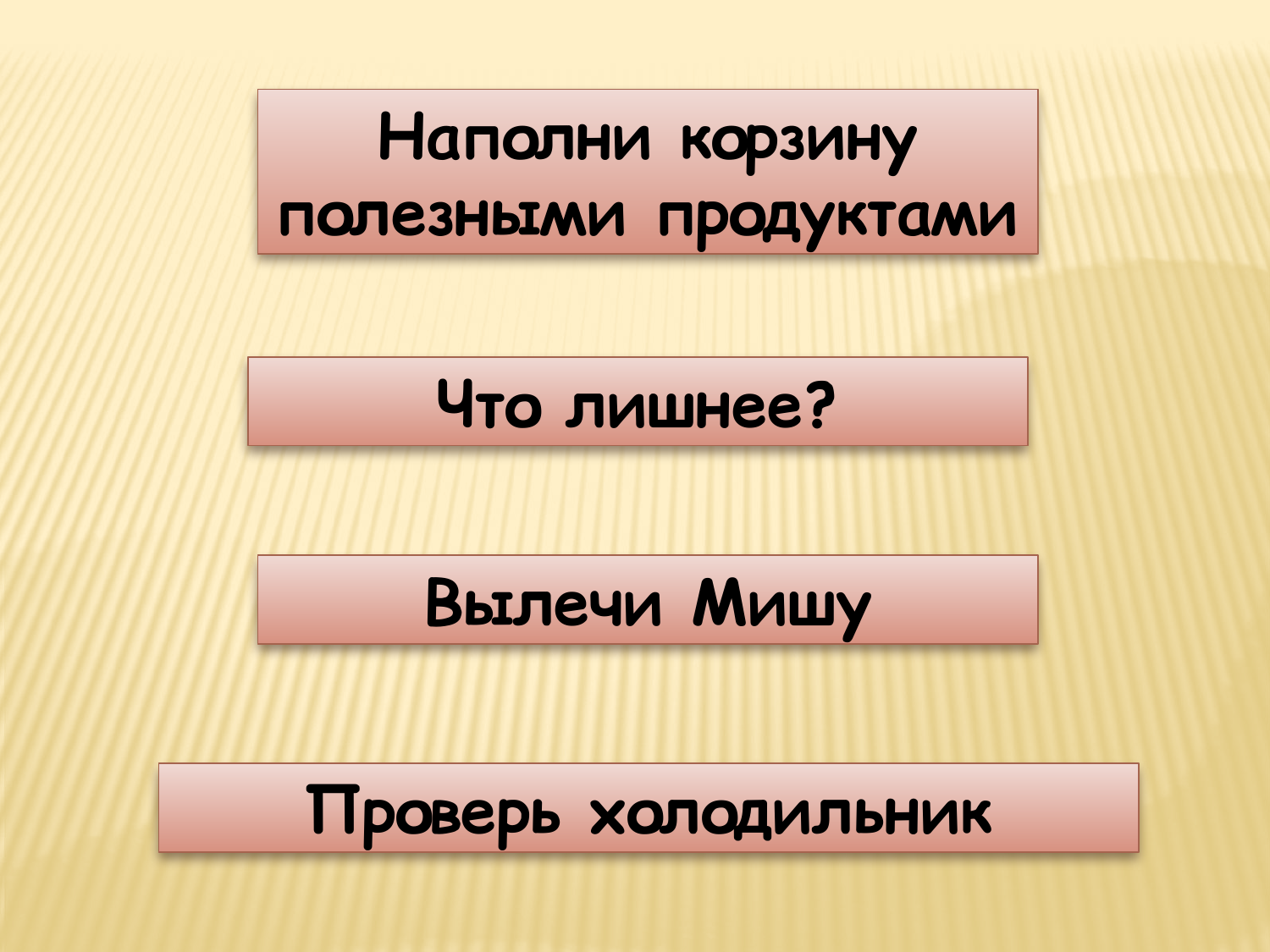

Наполни корзину полезными продуктами
Что лишнее?
Вылечи Мишу
Проверь холодильник